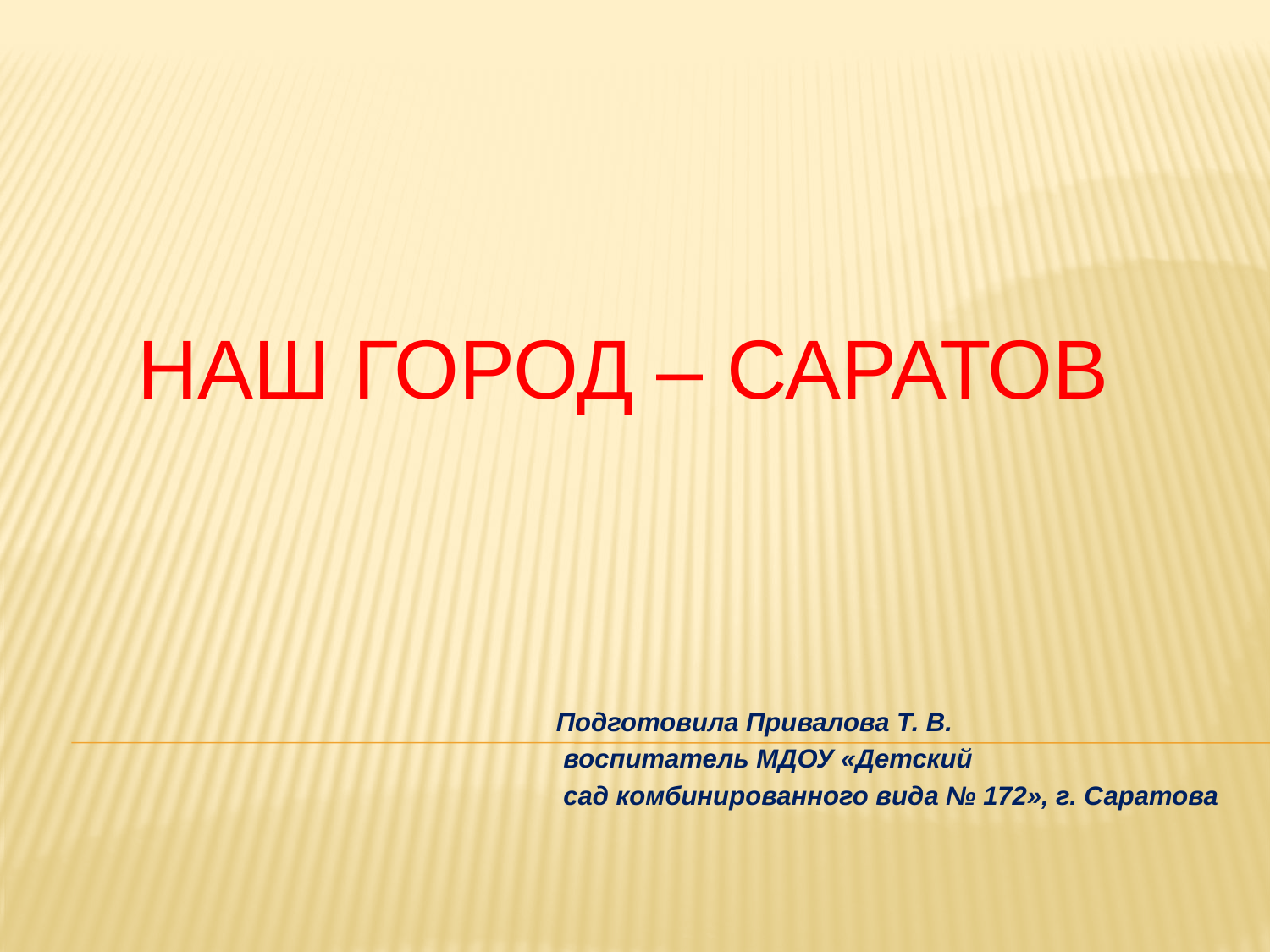

# НАШ город – Саратов
  Подготовила Привалова Т. В.
   воспитатель МДОУ «Детский
   сад комбинированного вида № 172», г. Саратова